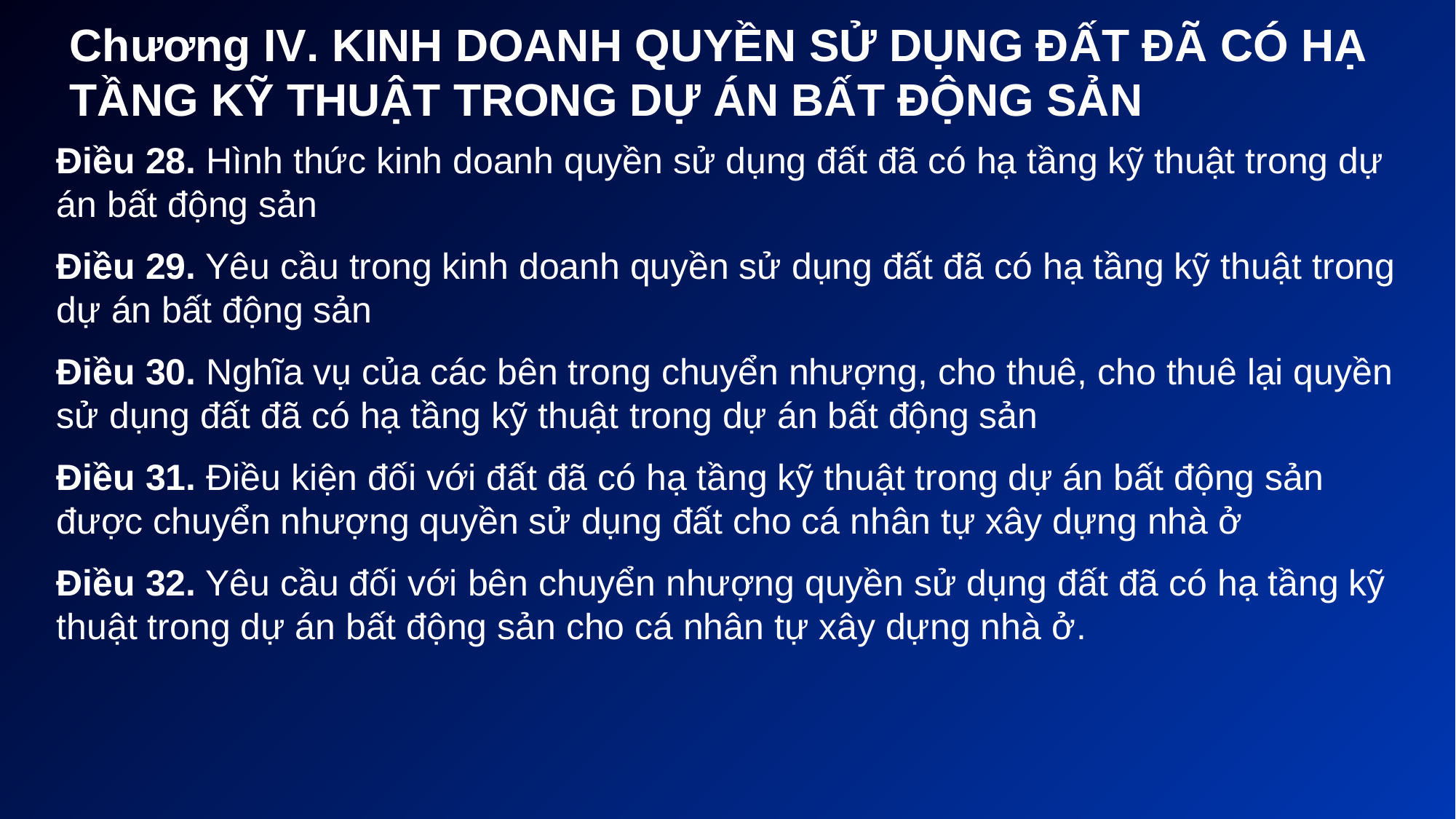

# Chương IV. KINH DOANH QUYỀN SỬ DỤNG ĐẤT ĐÃ CÓ HẠ TẦNG KỸ THUẬT TRONG DỰ ÁN BẤT ĐỘNG SẢN
Điều 28. Hình thức kinh doanh quyền sử dụng đất đã có hạ tầng kỹ thuật trong dự án bất động sản
Điều 29. Yêu cầu trong kinh doanh quyền sử dụng đất đã có hạ tầng kỹ thuật trong dự án bất động sản
Điều 30. Nghĩa vụ của các bên trong chuyển nhượng, cho thuê, cho thuê lại quyền sử dụng đất đã có hạ tầng kỹ thuật trong dự án bất động sản
Điều 31. Điều kiện đối với đất đã có hạ tầng kỹ thuật trong dự án bất động sản được chuyển nhượng quyền sử dụng đất cho cá nhân tự xây dựng nhà ở
Điều 32. Yêu cầu đối với bên chuyển nhượng quyền sử dụng đất đã có hạ tầng kỹ thuật trong dự án bất động sản cho cá nhân tự xây dựng nhà ở.